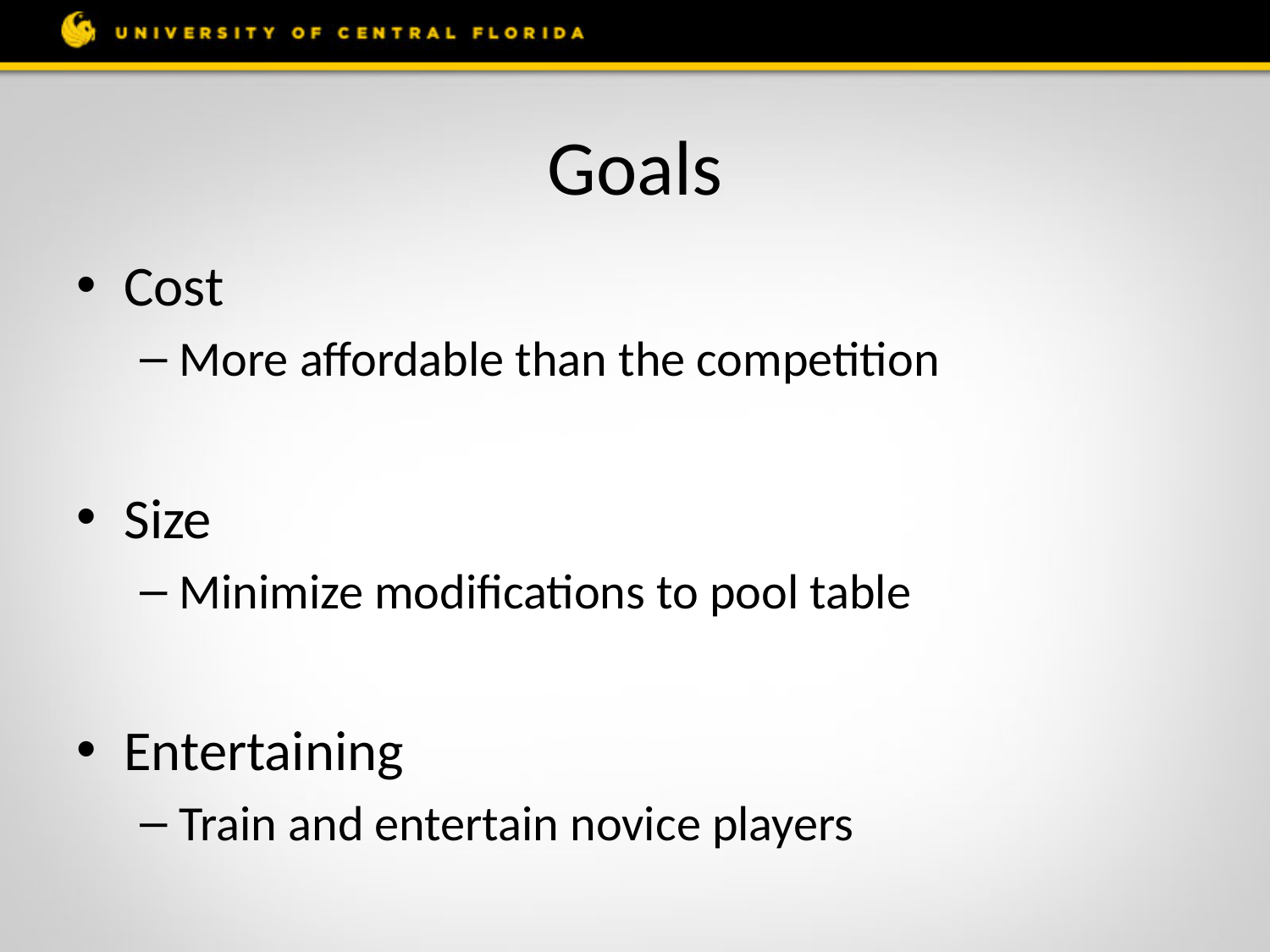

# Goals
Cost
More affordable than the competition

Size
Minimize modifications to pool table

Entertaining
Train and entertain novice players